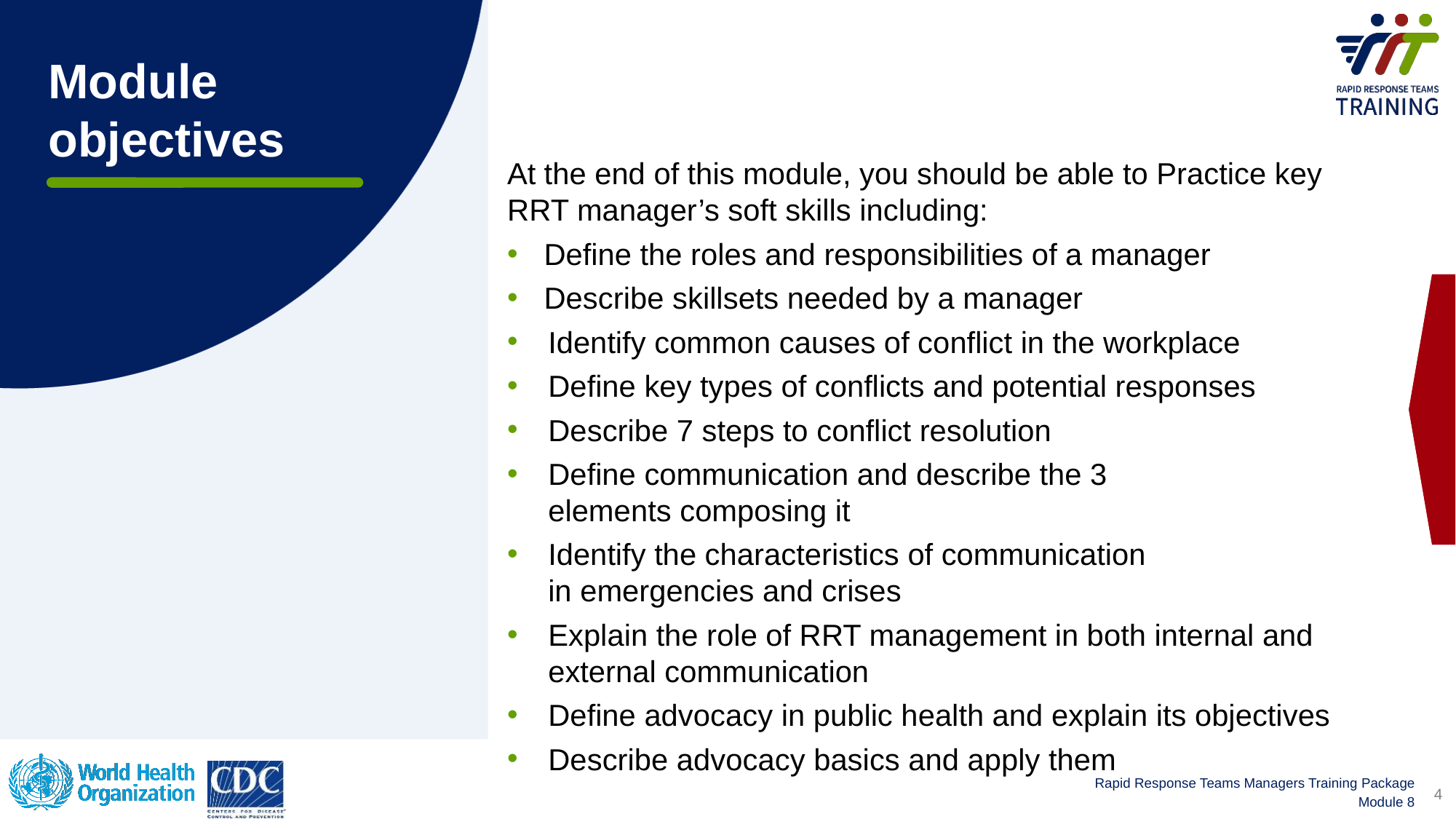

Module objectives
At the end of this module, you should be able to Practice key RRT manager’s soft skills including:
Define the roles and responsibilities of a manager
Describe skillsets needed by a manager
Identify common causes of conflict in the workplace
Define key types of conflicts and potential responses
Describe 7 steps to conflict resolution
Define communication and describe the 3 elements composing it
Identify the characteristics of communication in emergencies and crises
Explain the role of RRT management in both internal and external communication
Define advocacy in public health and explain its objectives
Describe advocacy basics and apply them

4